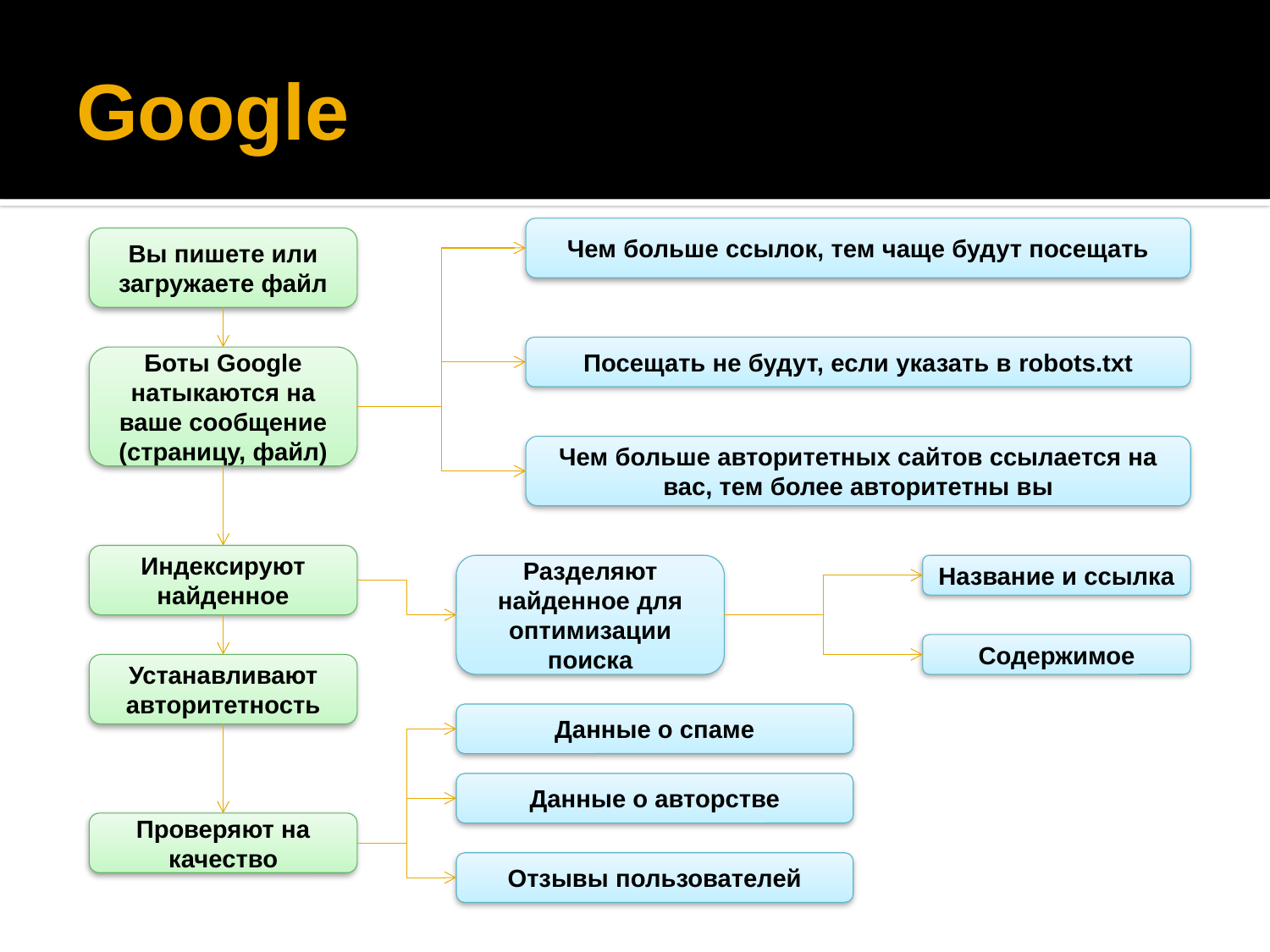

# Google
Чем больше ссылок, тем чаще будут посещать
Вы пишете или загружаете файл
Посещать не будут, если указать в robots.txt
Боты Google натыкаются на ваше сообщение (страницу, файл)
Чем больше авторитетных сайтов ссылается на вас, тем более авторитетны вы
Индексируют найденное
Разделяют найденное для оптимизации поиска
Название и ссылка
Содержимое
Устанавливают авторитетность
Данные о спаме
Данные о авторстве
Проверяют на качество
Отзывы пользователей